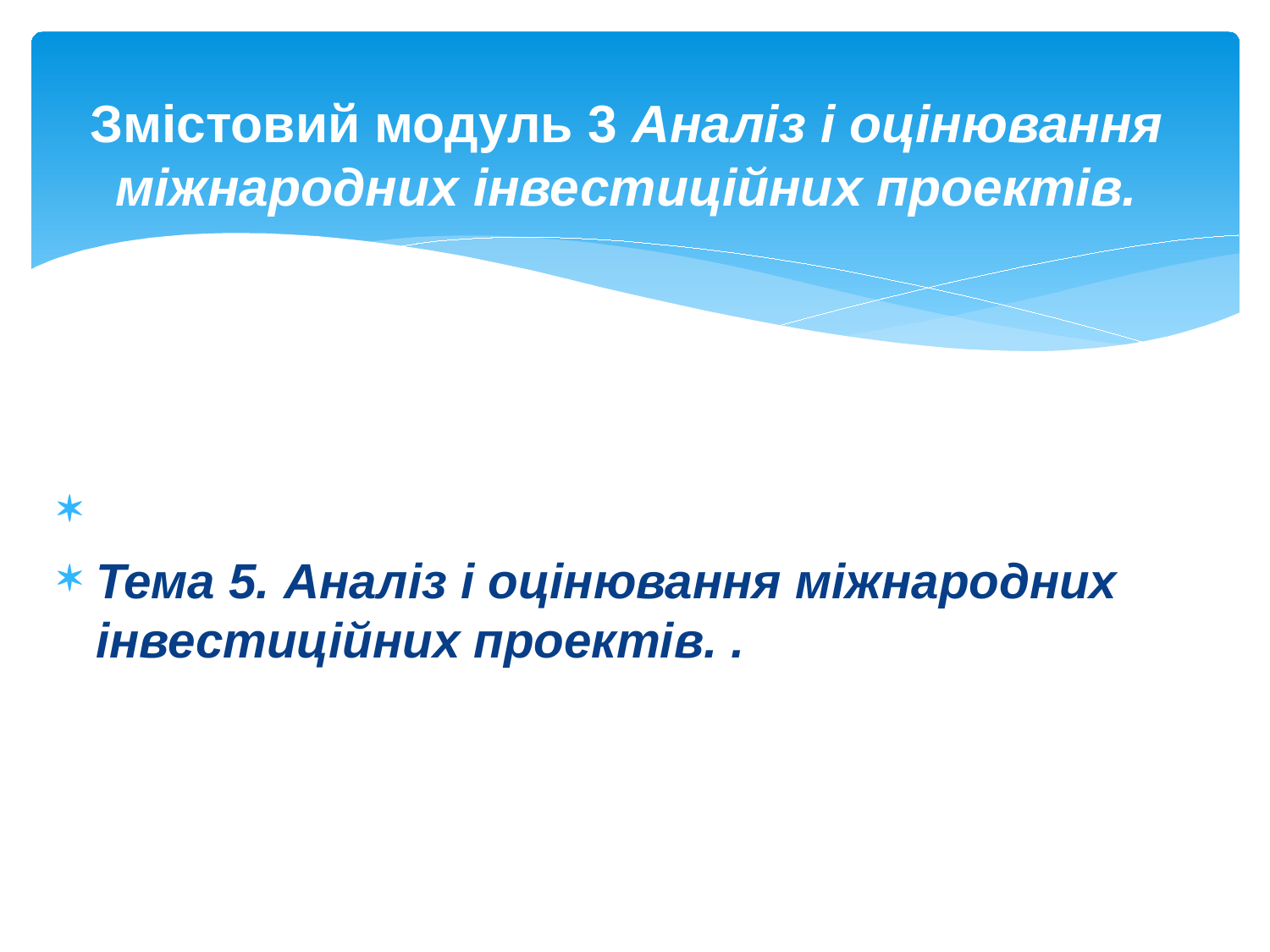

# Змістовий модуль 3 Аналіз і оцінювання міжнародних інвестиційних проектів.

Тема 5. Аналіз і оцінювання міжнародних інвестиційних проектів. .